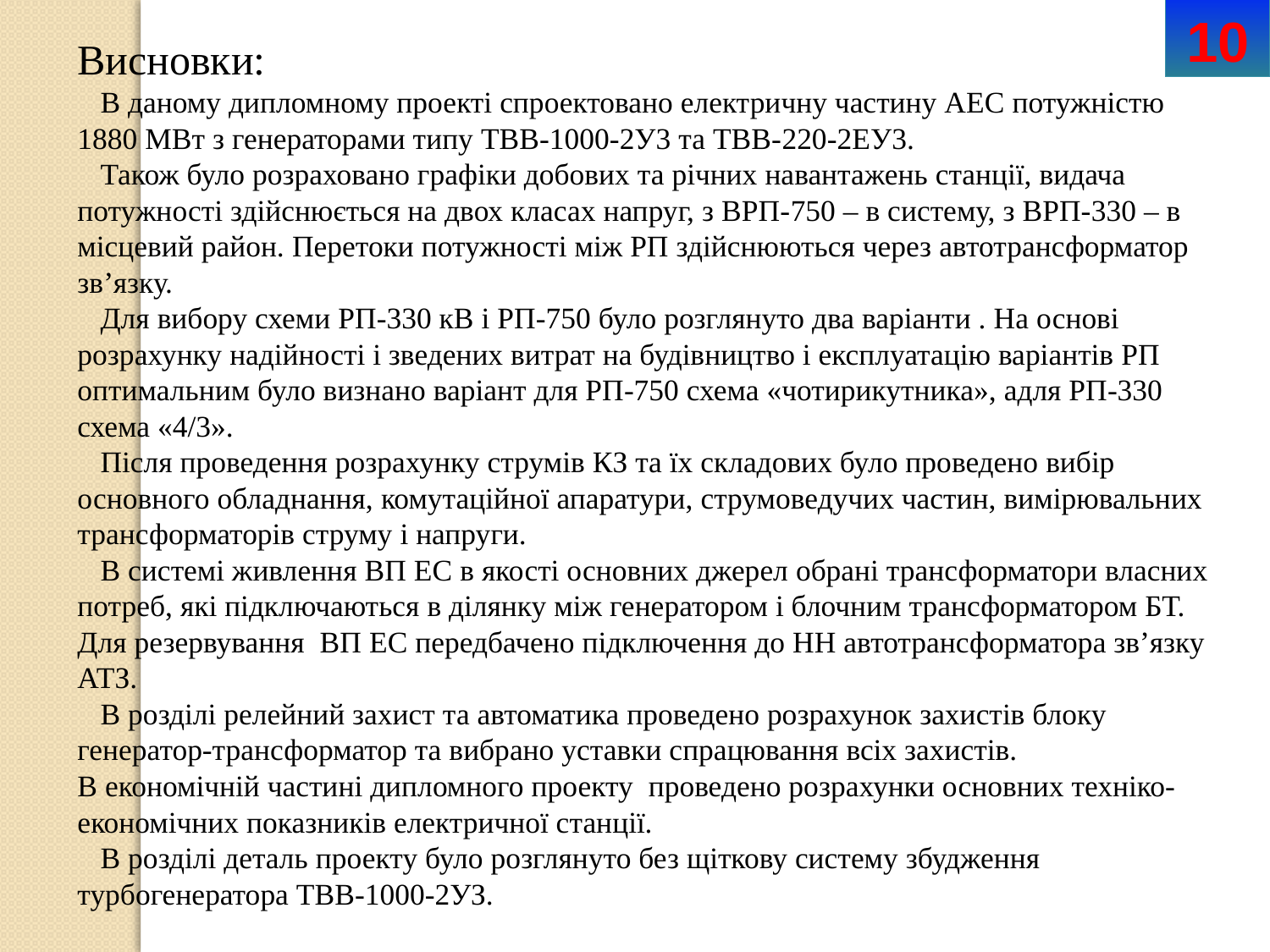

10
Висновки:
   В даному дипломному проекті спроектовано електричну частину АЕС потужністю 1880 МВт з генераторами типу ТВВ-1000-2У3 та ТВВ-220-2ЕУ3.
   Також було розраховано графіки добових та річних навантажень станції, видача потужності здійснюється на двох класах напруг, з ВРП-750 – в систему, з ВРП-330 – в місцевий район. Перетоки потужності між РП здійснюються через автотрансформатор зв’язку.
   Для вибору схеми РП-330 кВ і РП-750 було розглянуто два варіанти . На основі розрахунку надійності і зведених витрат на будівництво і експлуатацію варіантів РП оптимальним було визнано варіант для РП-750 схема «чотирикутника», адля РП-330 схема «4/3».
   Після проведення розрахунку струмів КЗ та їх складових було проведено вибір основного обладнання, комутаційної апаратури, струмоведучих частин, вимірювальних трансформаторів струму і напруги.
   В системі живлення ВП ЕС в якості основних джерел обрані трансформатори власних потреб, які підключаються в ділянку між генератором і блочним трансформатором БТ. Для резервування  ВП ЕС передбачено підключення до НН автотрансформатора зв’язку АТЗ.
   В розділі релейний захист та автоматика проведено розрахунок захистів блоку генератор-трансформатор та вибрано уставки спрацювання всіх захистів.
В економічній частині дипломного проекту  проведено розрахунки основних техніко-економічних показників електричної станції.
   В розділі деталь проекту було розглянуто без щіткову систему збудження турбогенератора ТВВ-1000-2УЗ.